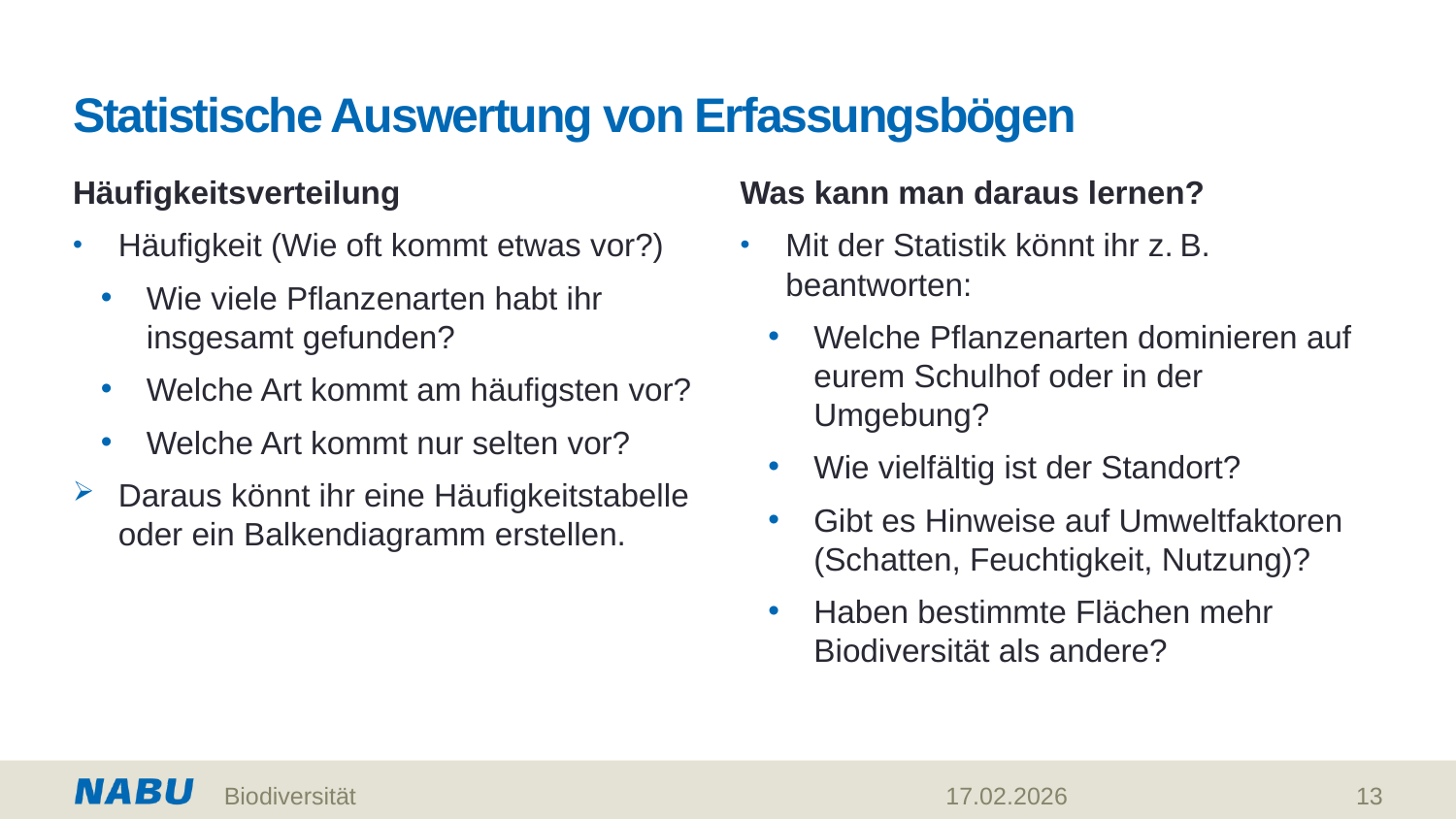

# Statistische Auswertung von Erfassungsbögen
Häufigkeitsverteilung
Häufigkeit (Wie oft kommt etwas vor?)
Wie viele Pflanzenarten habt ihr insgesamt gefunden?
Welche Art kommt am häufigsten vor?
Welche Art kommt nur selten vor?
Daraus könnt ihr eine Häufigkeitstabelle oder ein Balkendiagramm erstellen.
Was kann man daraus lernen?
Mit der Statistik könnt ihr z. B. beantworten:
Welche Pflanzenarten dominieren auf eurem Schulhof oder in der Umgebung?
Wie vielfältig ist der Standort?
Gibt es Hinweise auf Umweltfaktoren (Schatten, Feuchtigkeit, Nutzung)?
Haben bestimmte Flächen mehr Biodiversität als andere?

Biodiversität
17.02.2026
13